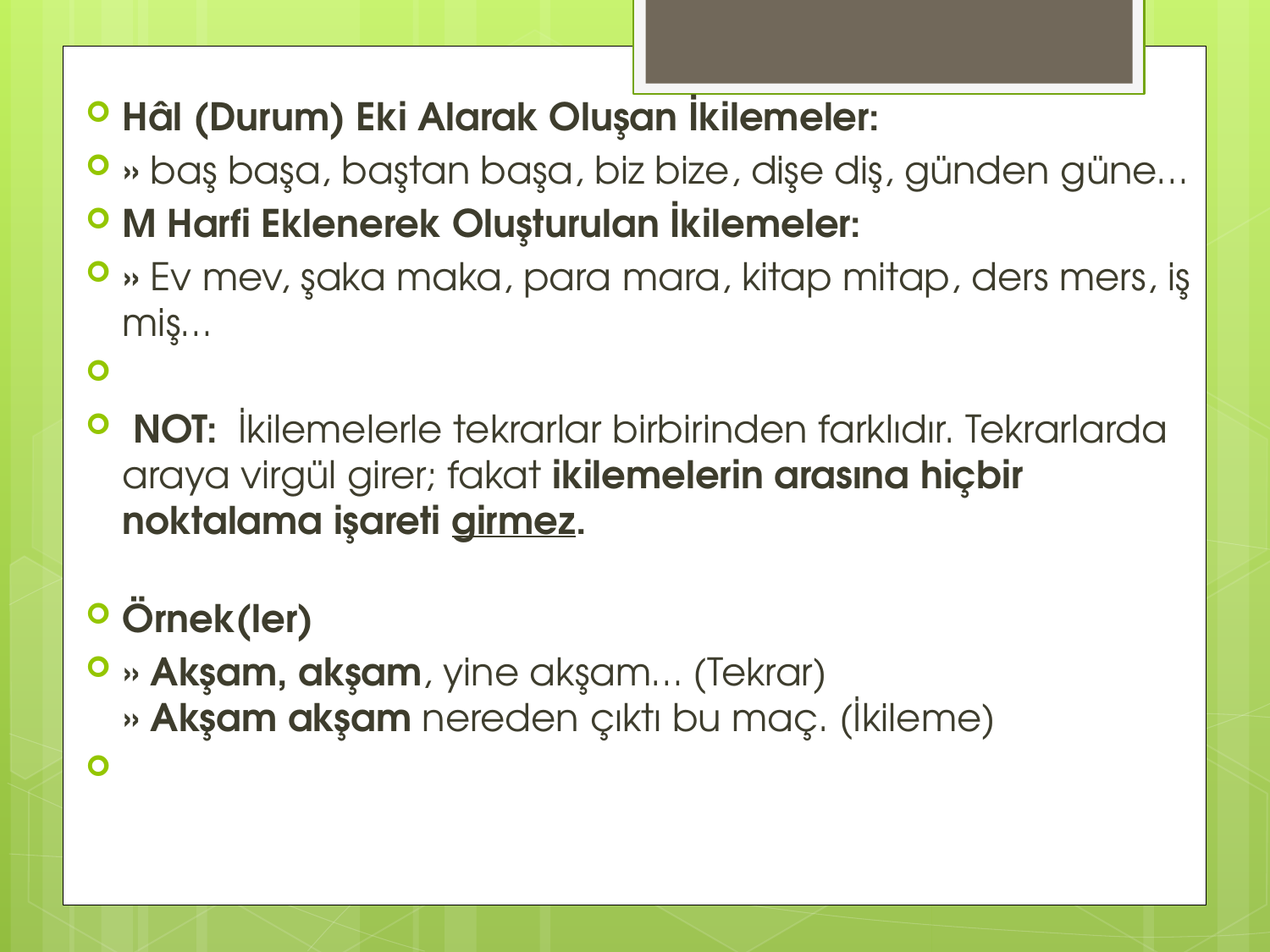

Hâl (Durum) Eki Alarak Oluşan İkilemeler:
» baş başa, baştan başa, biz bize, dişe diş, günden güne…
M Harfi Eklenerek Oluşturulan İkilemeler:
» Ev mev, şaka maka, para mara, kitap mitap, ders mers, iş miş…

 NOT:  İkilemelerle tekrarlar birbirinden farklıdır. Tekrarlarda araya virgül girer; fakat ikilemelerin arasına hiçbir noktalama işareti girmez.
Örnek(ler)
» Akşam, akşam, yine akşam… (Tekrar)
» Akşam akşam nereden çıktı bu maç. (İkileme)

#